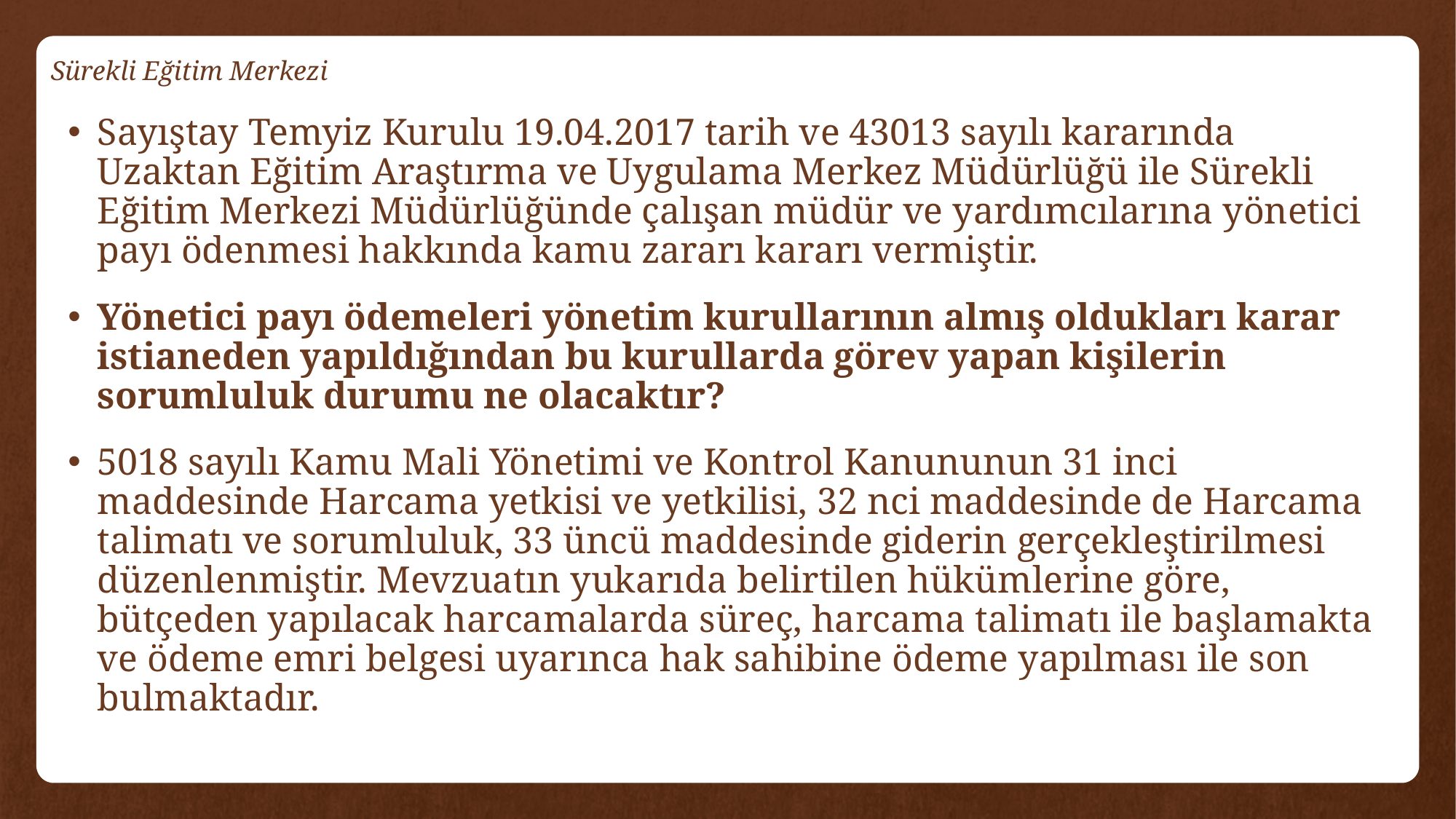

# Sürekli Eğitim Merkezi
Sayıştay Temyiz Kurulu 19.04.2017 tarih ve 43013 sayılı kararında Uzaktan Eğitim Araştırma ve Uygulama Merkez Müdürlüğü ile Sürekli Eğitim Merkezi Müdürlüğünde çalışan müdür ve yardımcılarına yönetici payı ödenmesi hakkında kamu zararı kararı vermiştir.
Yönetici payı ödemeleri yönetim kurullarının almış oldukları karar istianeden yapıldığından bu kurullarda görev yapan kişilerin sorumluluk durumu ne olacaktır?
5018 sayılı Kamu Mali Yönetimi ve Kontrol Kanununun 31 inci maddesinde Harcama yetkisi ve yetkilisi, 32 nci maddesinde de Harcama talimatı ve sorumluluk, 33 üncü maddesinde giderin gerçekleştirilmesi düzenlenmiştir. Mevzuatın yukarıda belirtilen hükümlerine göre, bütçeden yapılacak harcamalarda süreç, harcama talimatı ile başlamakta ve ödeme emri belgesi uyarınca hak sahibine ödeme yapılması ile son bulmaktadır.